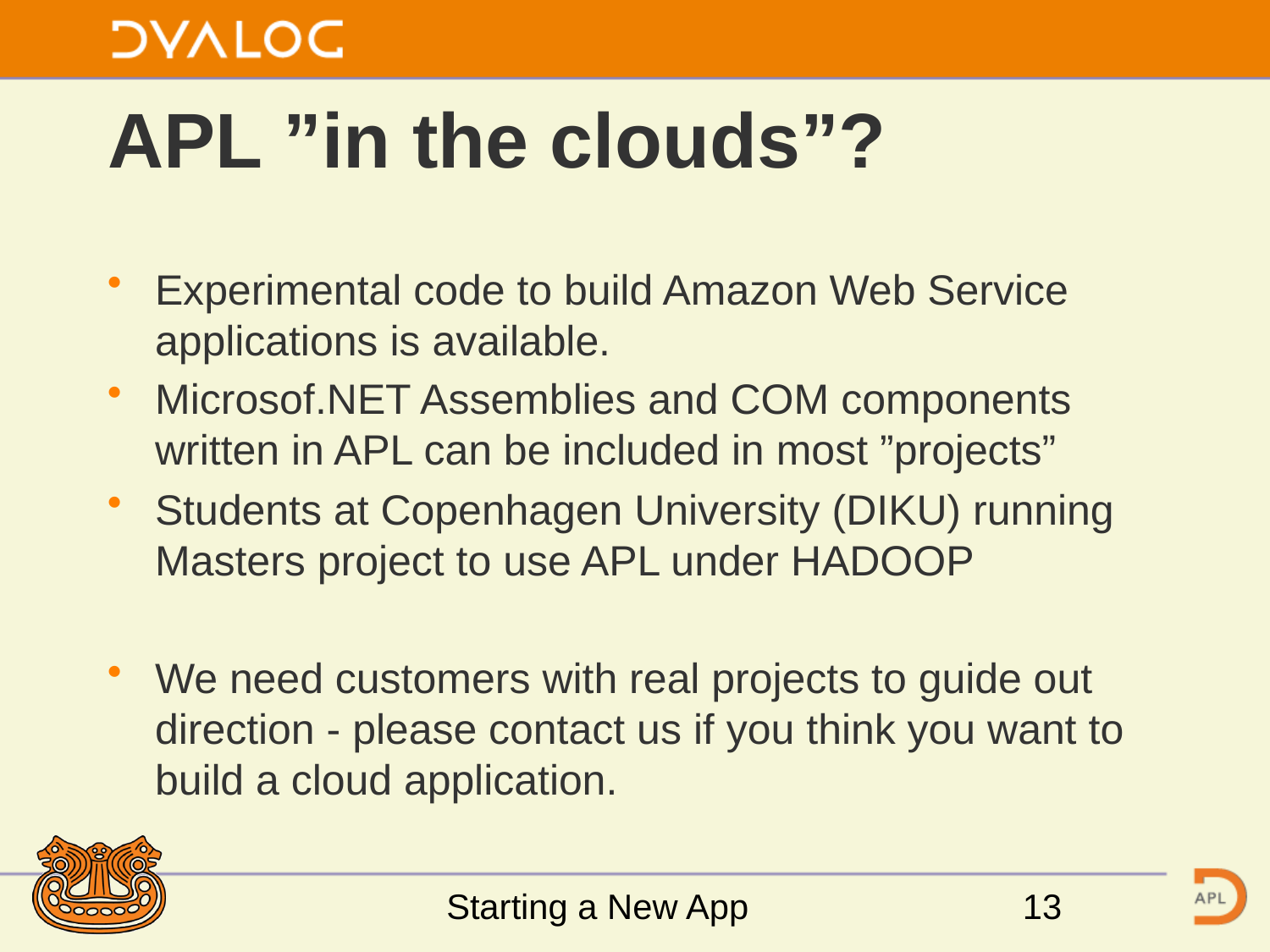

# APL ”in the clouds”?
Experimental code to build Amazon Web Service applications is available.
Microsof.NET Assemblies and COM components written in APL can be included in most ”projects”
Students at Copenhagen University (DIKU) running Masters project to use APL under HADOOP

We need customers with real projects to guide out direction - please contact us if you think you want to build a cloud application.

Starting a New App
13